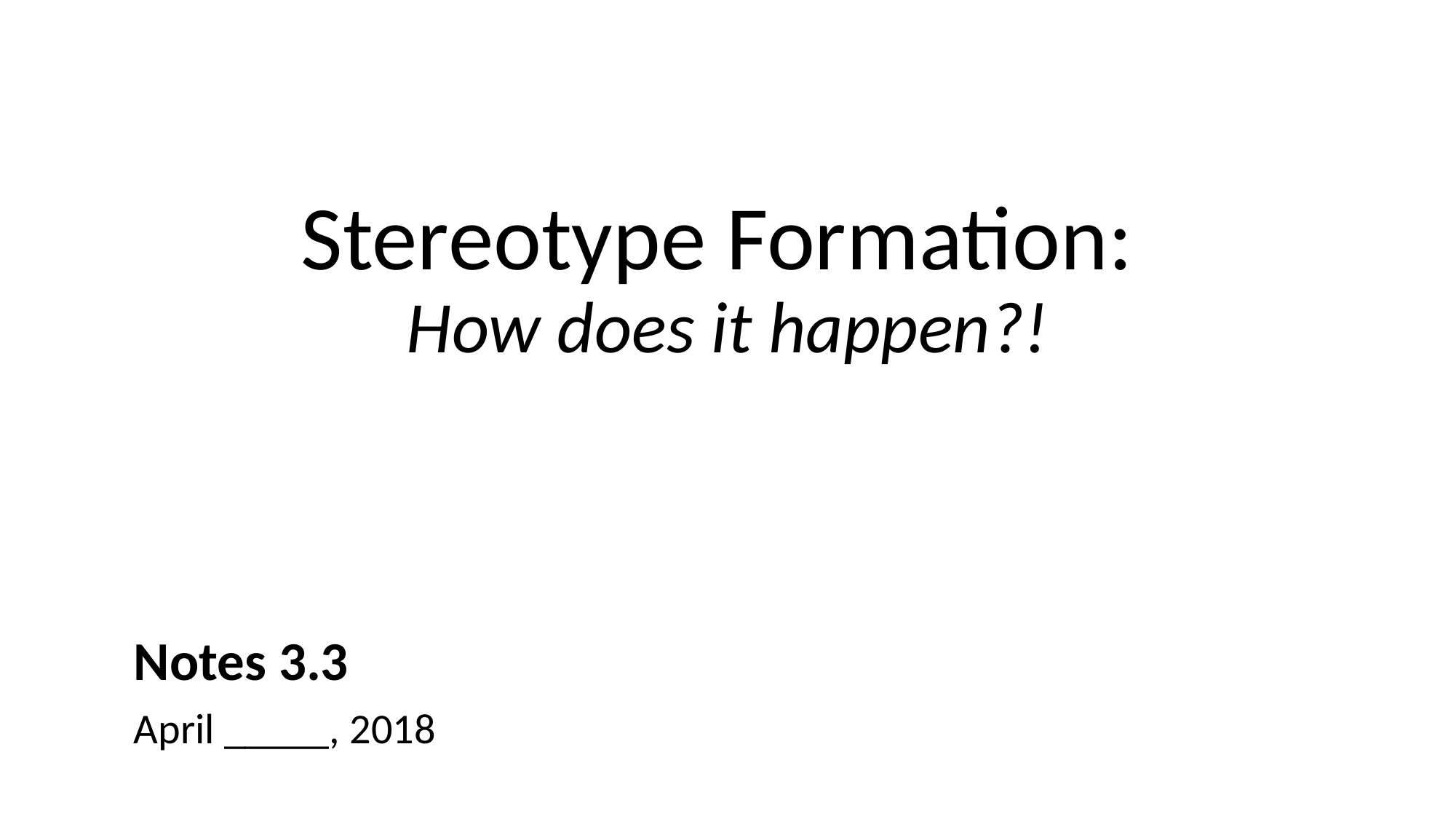

# Stereotype Formation: How does it happen?!
Notes 3.3
April _____, 2018